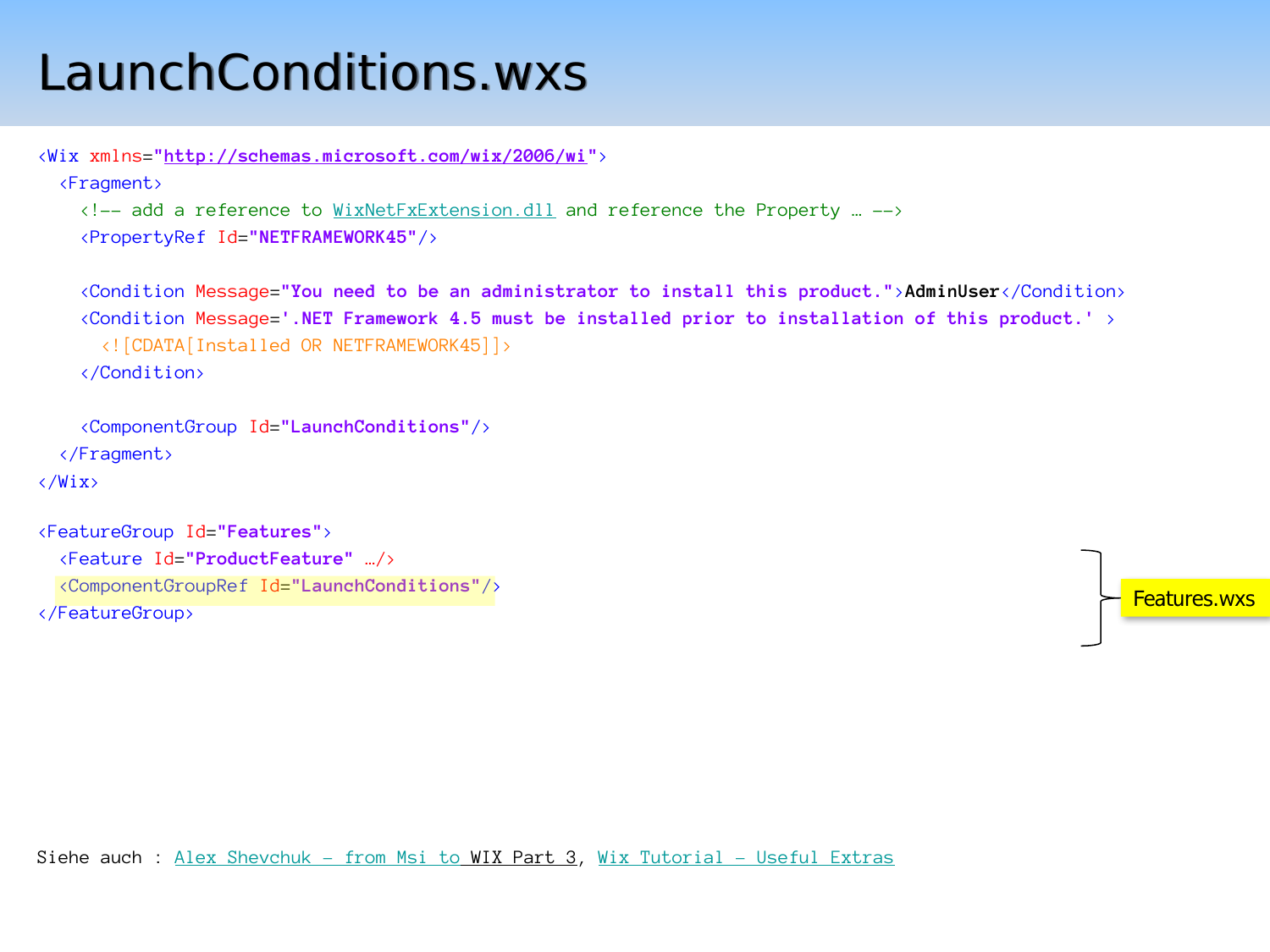

# LaunchConditions.wxs
<Wix xmlns="http://schemas.microsoft.com/wix/2006/wi">
  <Fragment>
    <!-- add a reference to WixNetFxExtension.dll and reference the Property … -->
    <PropertyRef Id="NETFRAMEWORK45"/>

    <Condition Message="You need to be an administrator to install this product.">AdminUser</Condition>
    <Condition Message='.NET Framework 4.5 must be installed prior to installation of this product.' >
      <![CDATA[Installed OR NETFRAMEWORK45]]>
    </Condition>

    <ComponentGroup Id="LaunchConditions"/>
  </Fragment>
</Wix>
<FeatureGroup Id="Features">
  <Feature Id="ProductFeature" …/>
  <ComponentGroupRef Id="LaunchConditions"/>
</FeatureGroup>

Siehe auch : Alex Shevchuk – from Msi to WIX Part 3, Wix Tutorial – Useful Extras

Features.wxs